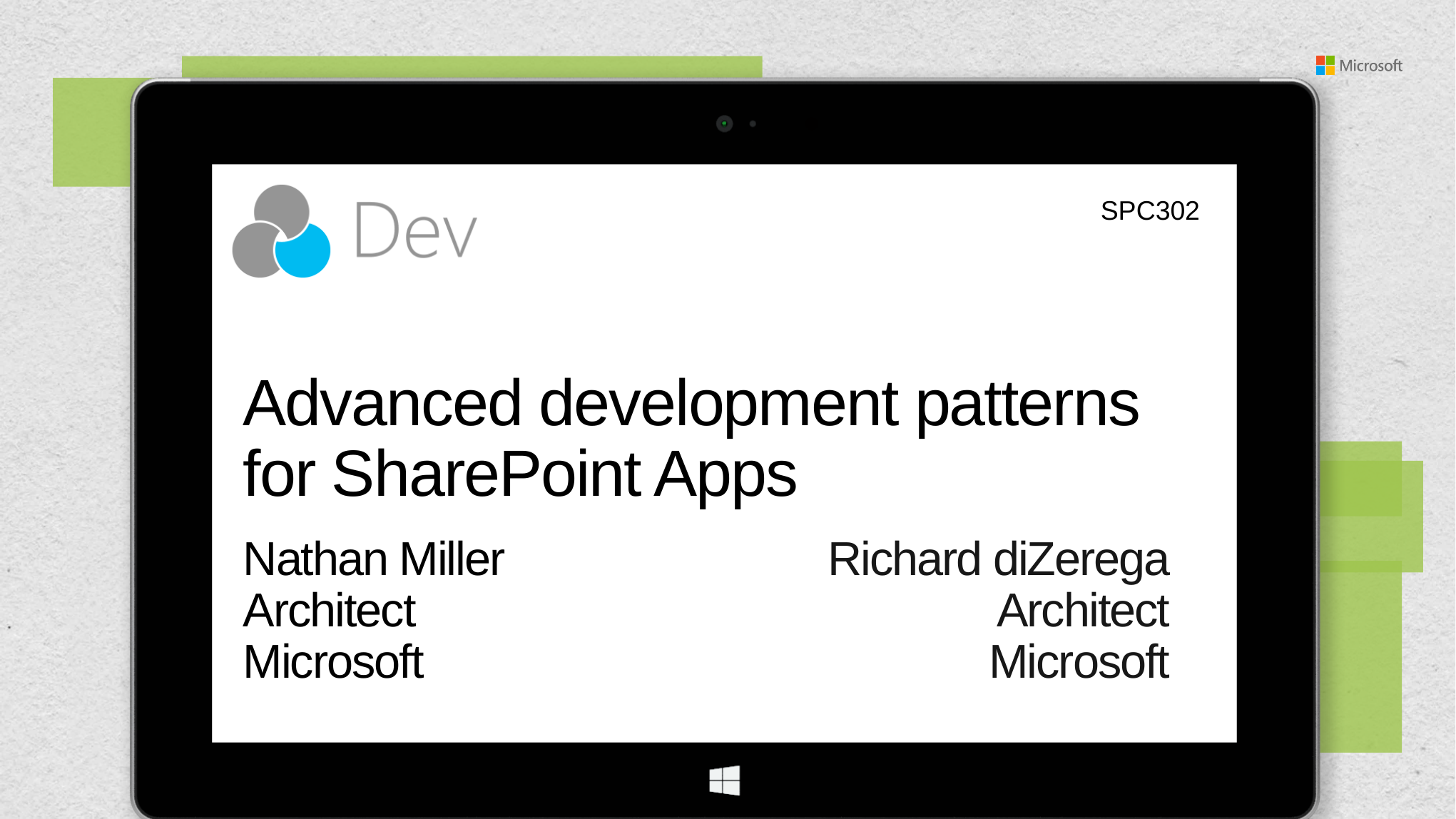

SPC302
# Advanced development patterns for SharePoint Apps
Nathan Miller
Architect
Microsoft
Richard diZerega
Architect
Microsoft